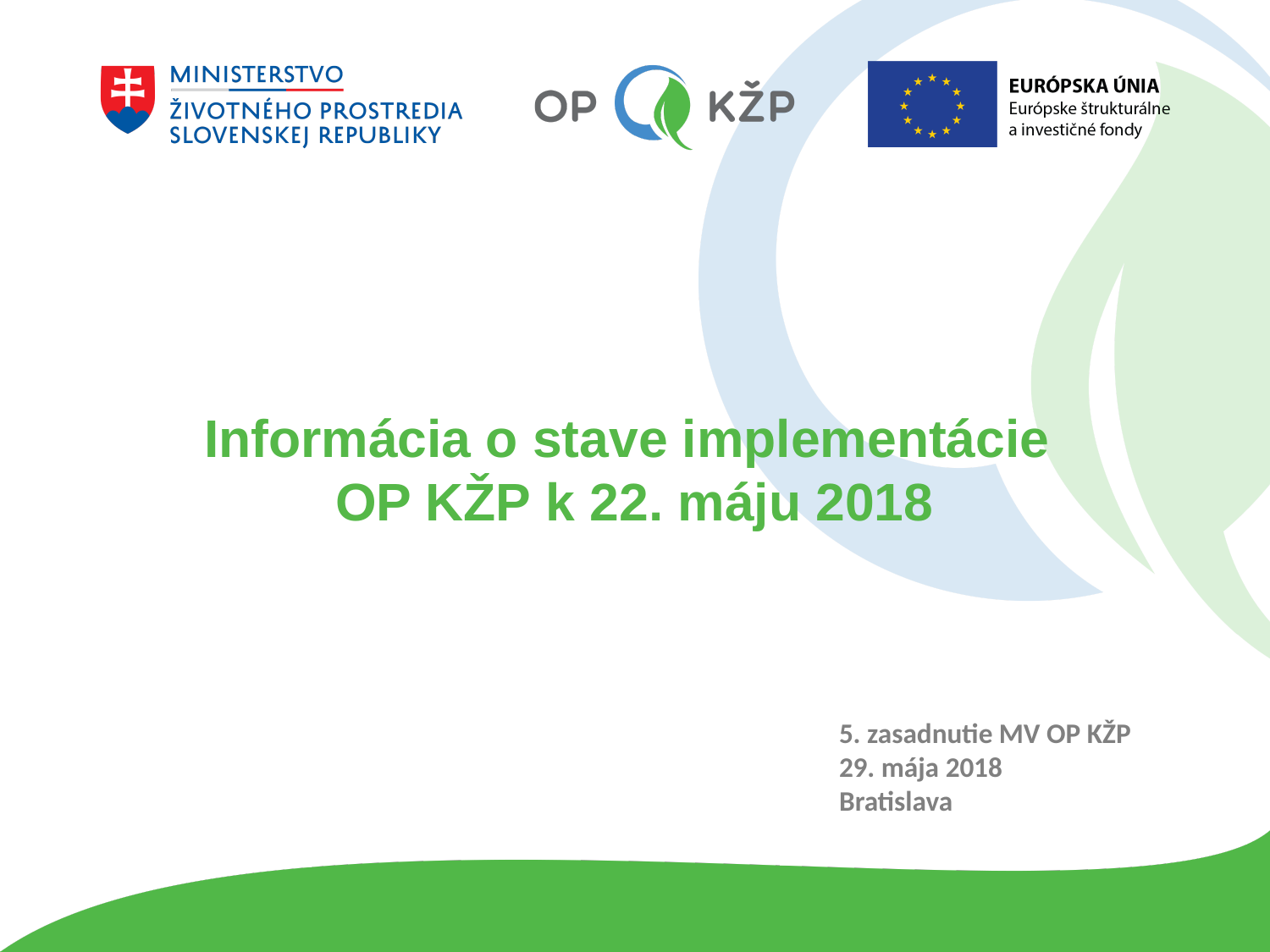

Informácia o stave implementácie
OP KŽP k 22. máju 2018
5. zasadnutie MV OP KŽP
29. mája 2018
Bratislava